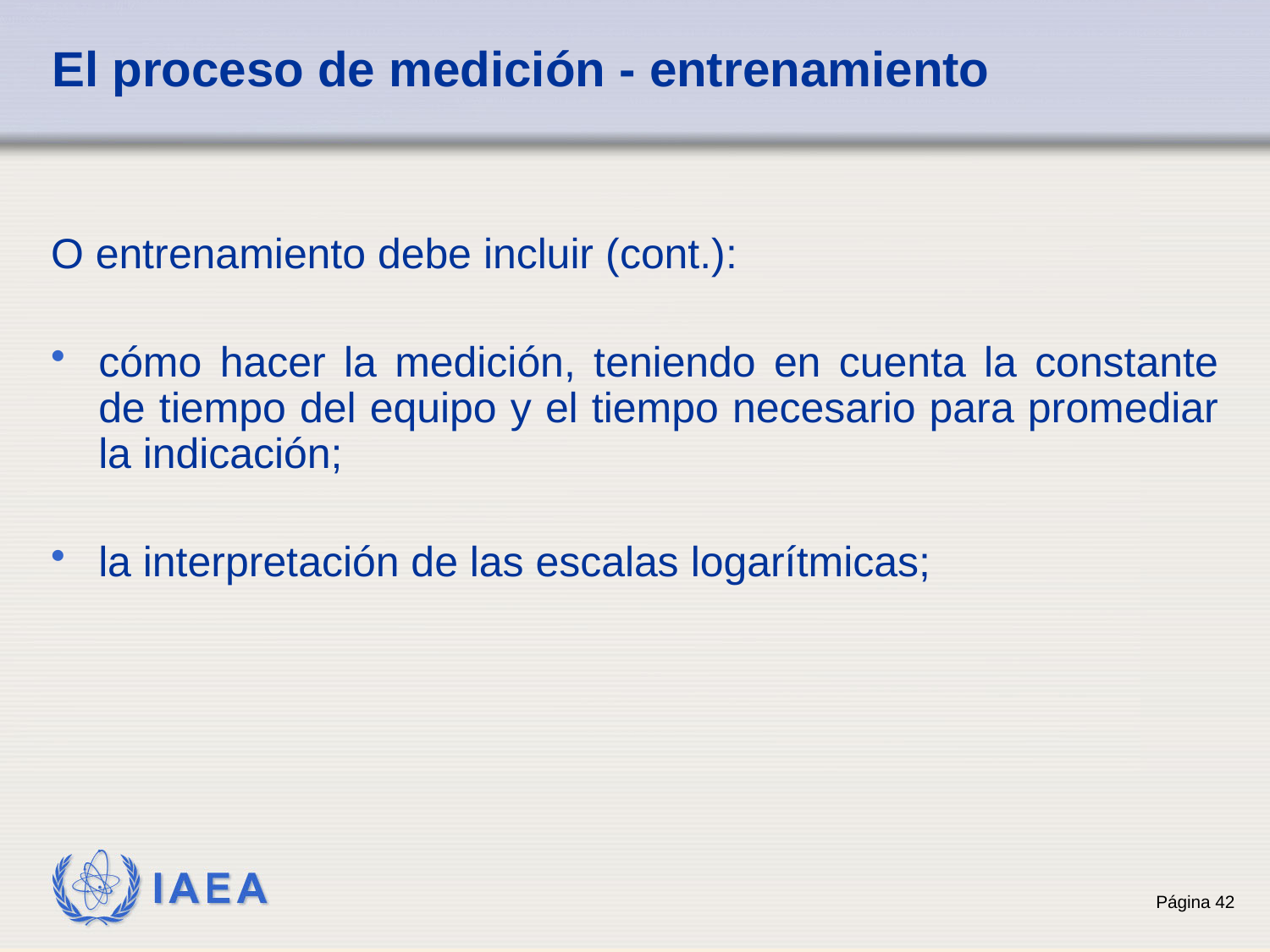

# El proceso de medición - entrenamiento
O entrenamiento debe incluir (cont.):

cómo hacer la medición, teniendo en cuenta la constante de tiempo del equipo y el tiempo necesario para promediar la indicación;

la interpretación de las escalas logarítmicas;

42